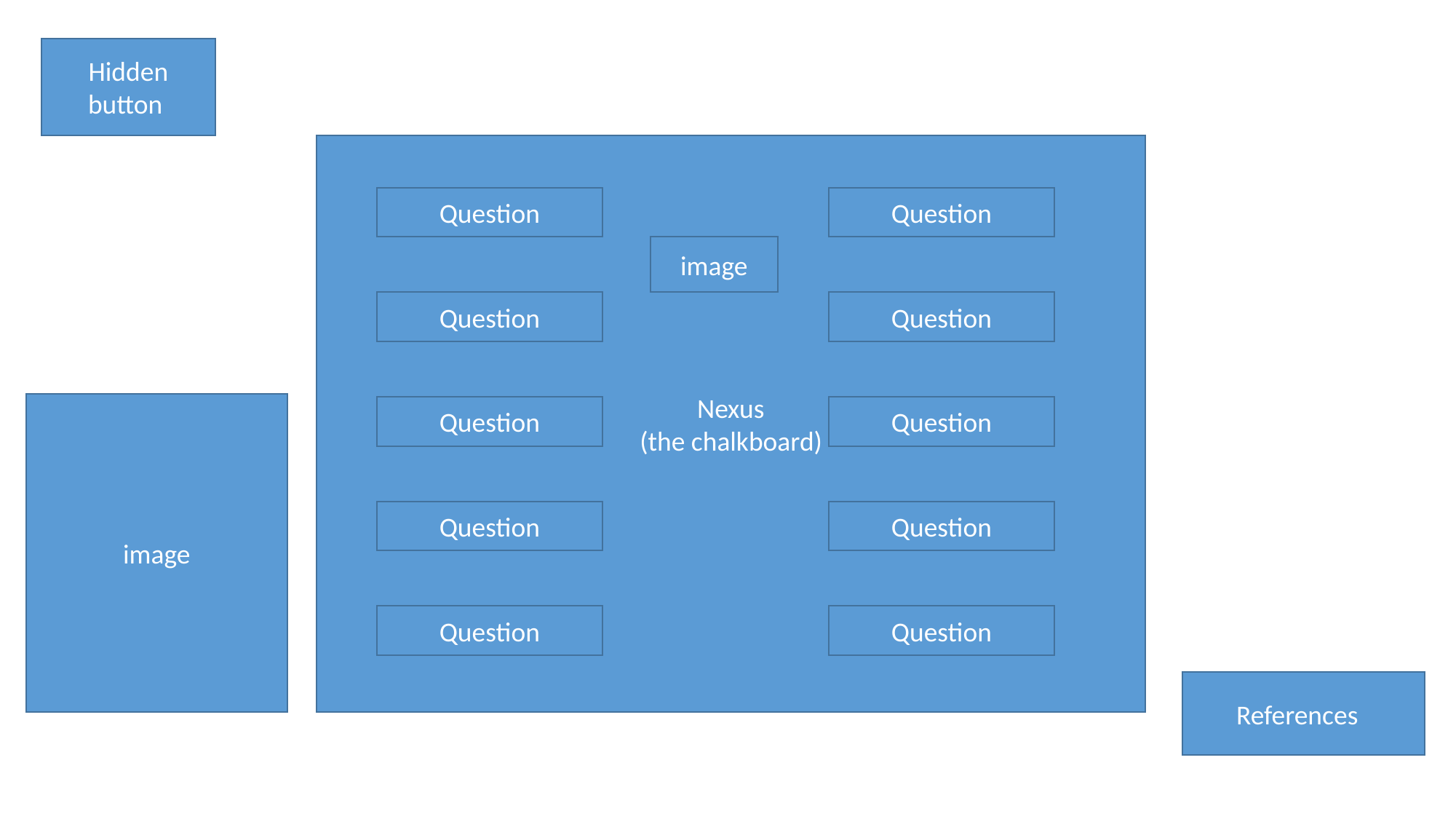

Hidden button
Nexus
(the chalkboard)
Question
Question
image
Question
Question
image
Question
Question
Question
Question
Question
Question
References